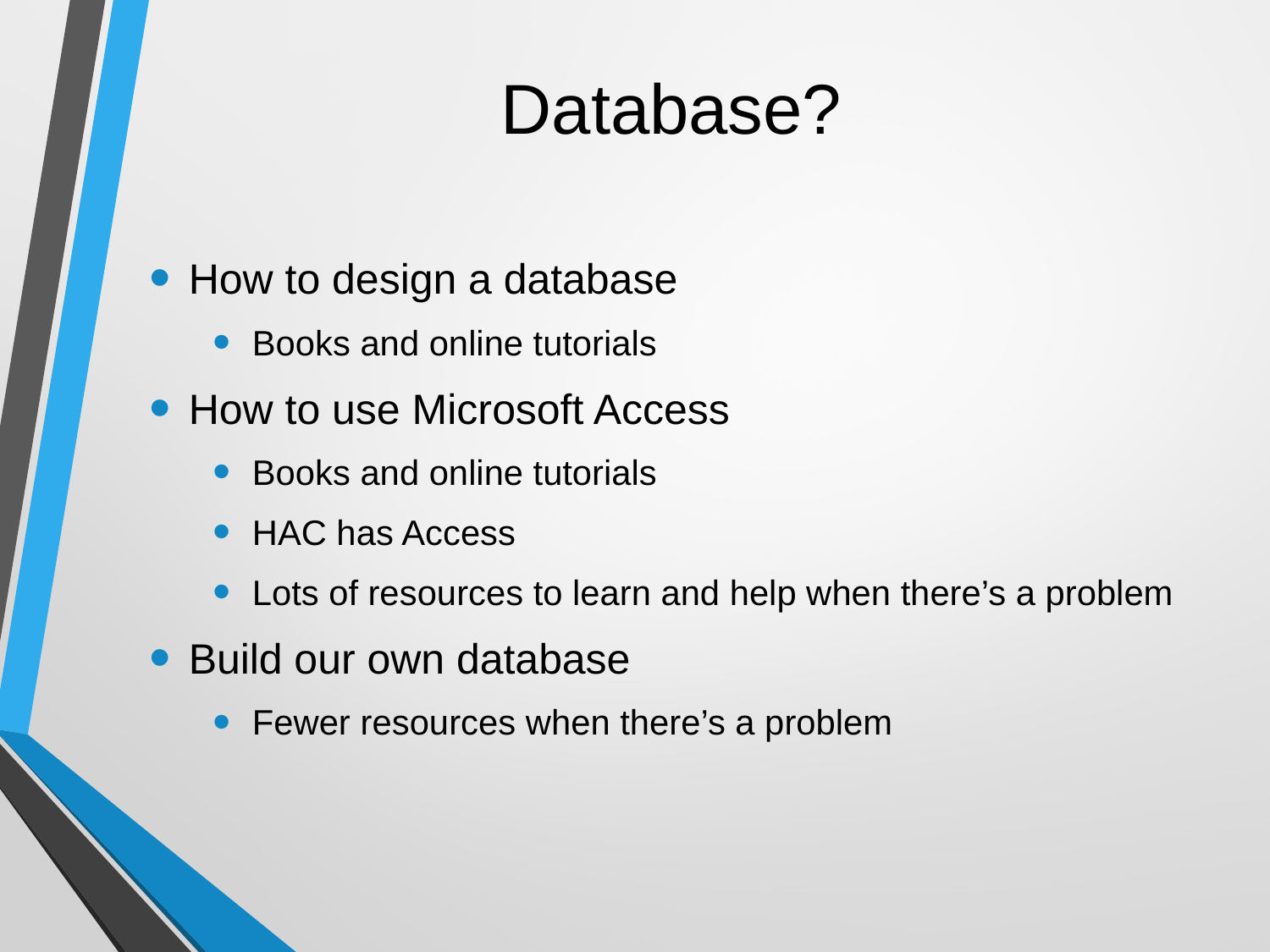

# Database?
How to design a database
Books and online tutorials
How to use Microsoft Access
Books and online tutorials
HAC has Access
Lots of resources to learn and help when there’s a problem
Build our own database
Fewer resources when there’s a problem